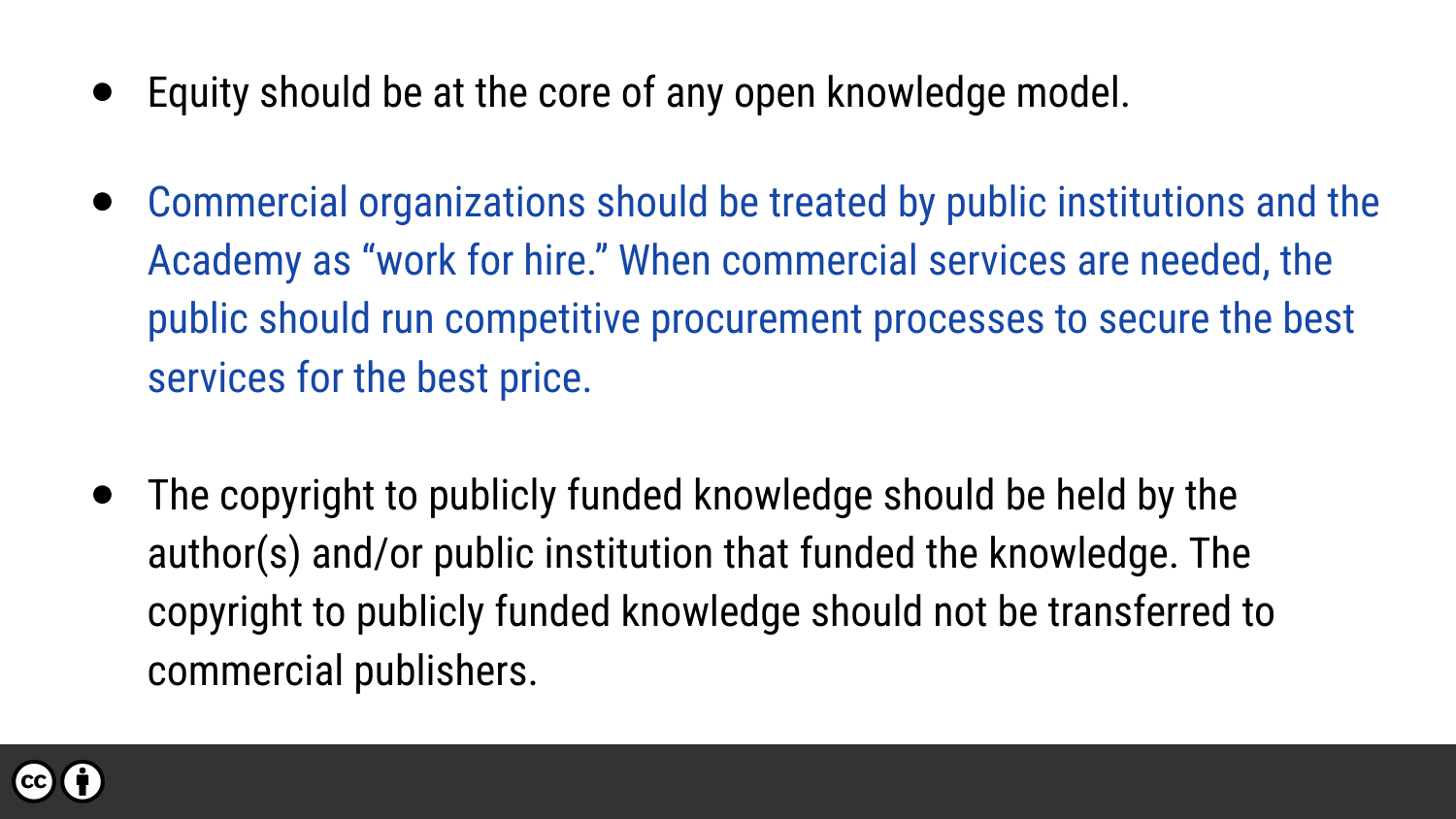

Equity should be at the core of any open knowledge model.
Commercial organizations should be treated by public institutions and the Academy as “work for hire.” When commercial services are needed, the public should run competitive procurement processes to secure the best services for the best price.
The copyright to publicly funded knowledge should be held by the author(s) and/or public institution that funded the knowledge. The copyright to publicly funded knowledge should not be transferred to commercial publishers.